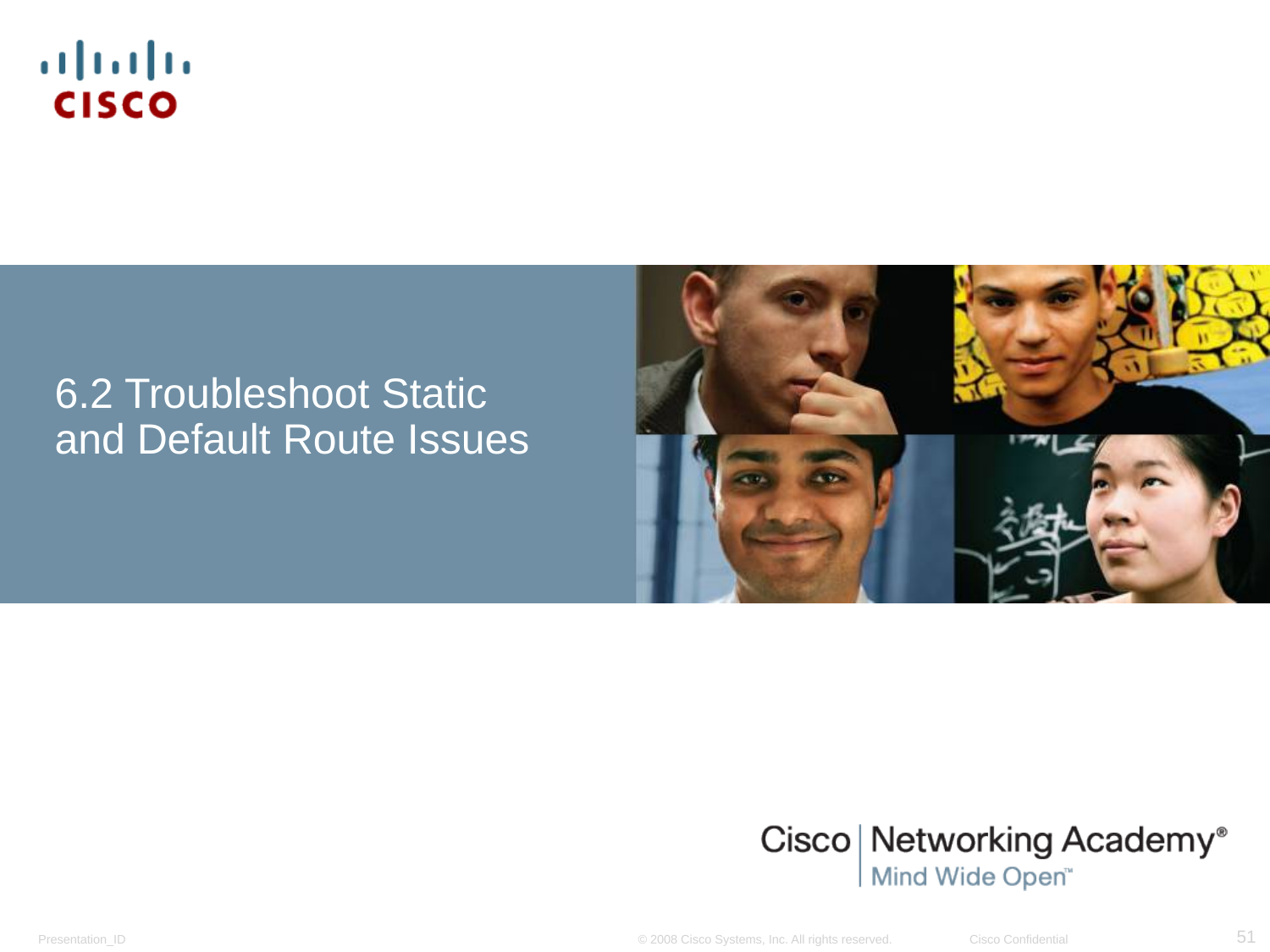

# 6.2 Troubleshoot Static and Default Route Issues